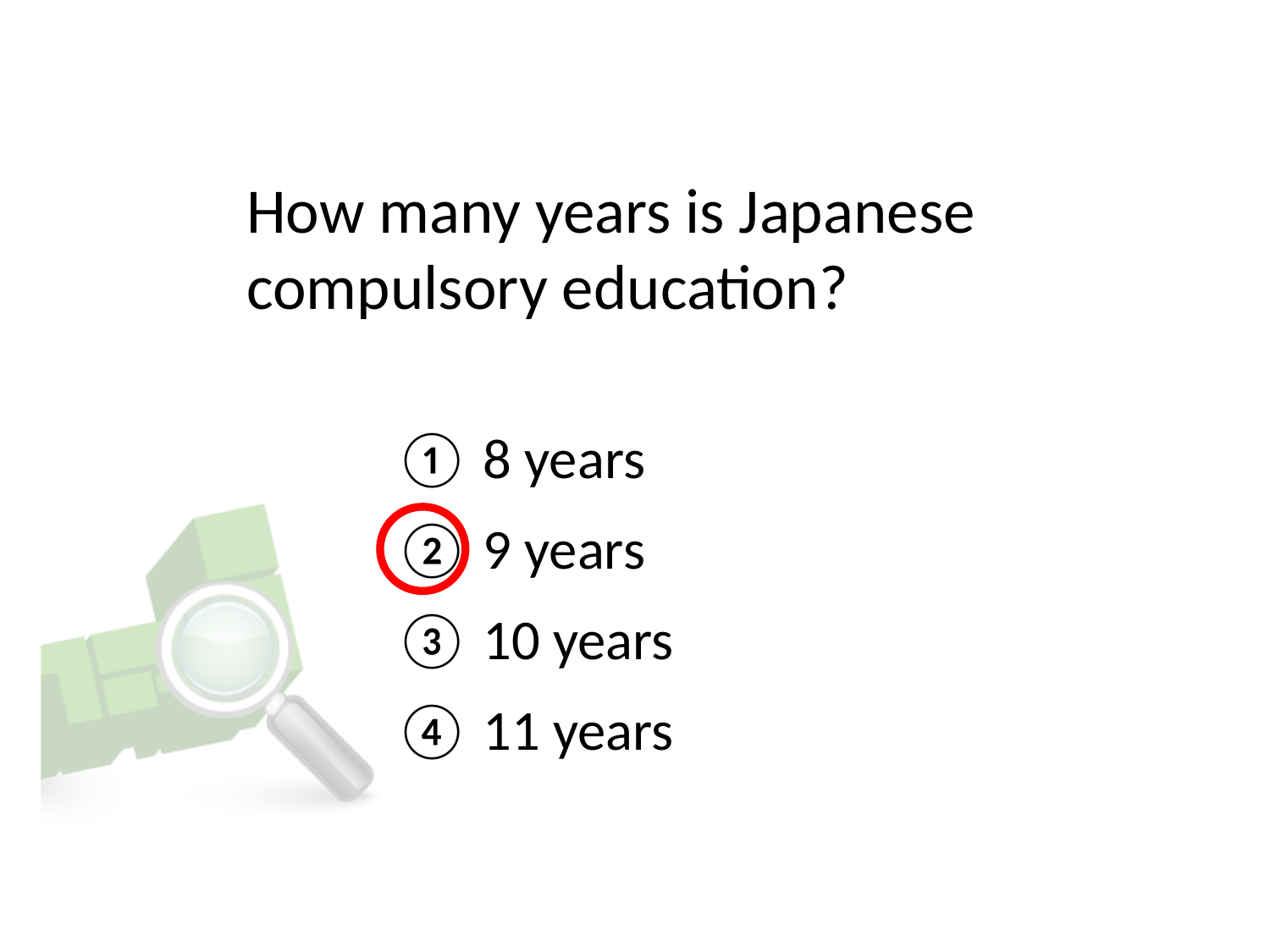

# How many years is Japanese compulsory education?
① 8 years
② 9 years
③ 10 years
④ 11 years